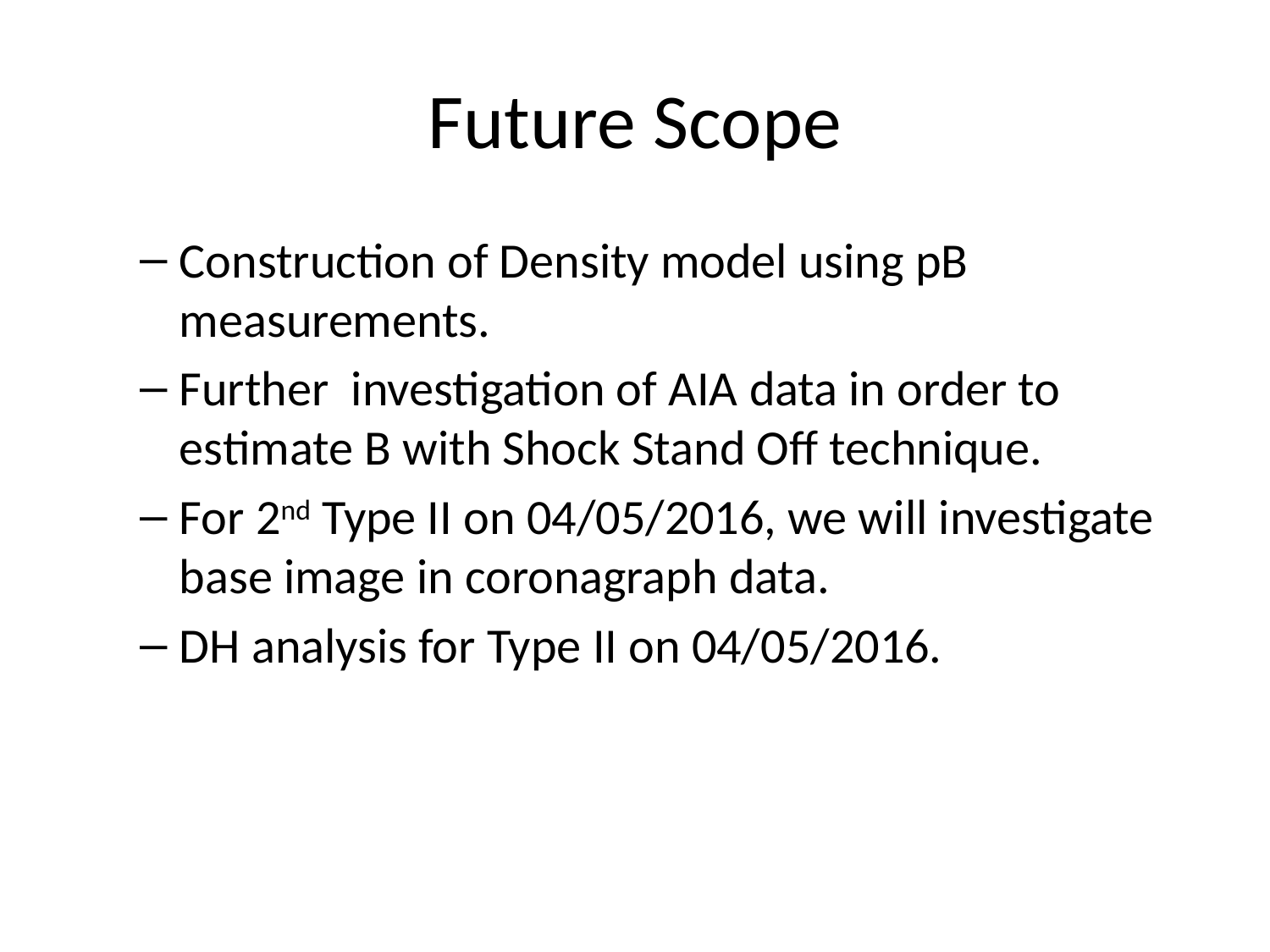

# Future Scope
Construction of Density model using pB measurements.
Further  investigation of AIA data in order to estimate B with Shock Stand Off technique.
For 2nd Type II on 04/05/2016, we will investigate base image in coronagraph data.
DH analysis for Type II on 04/05/2016.